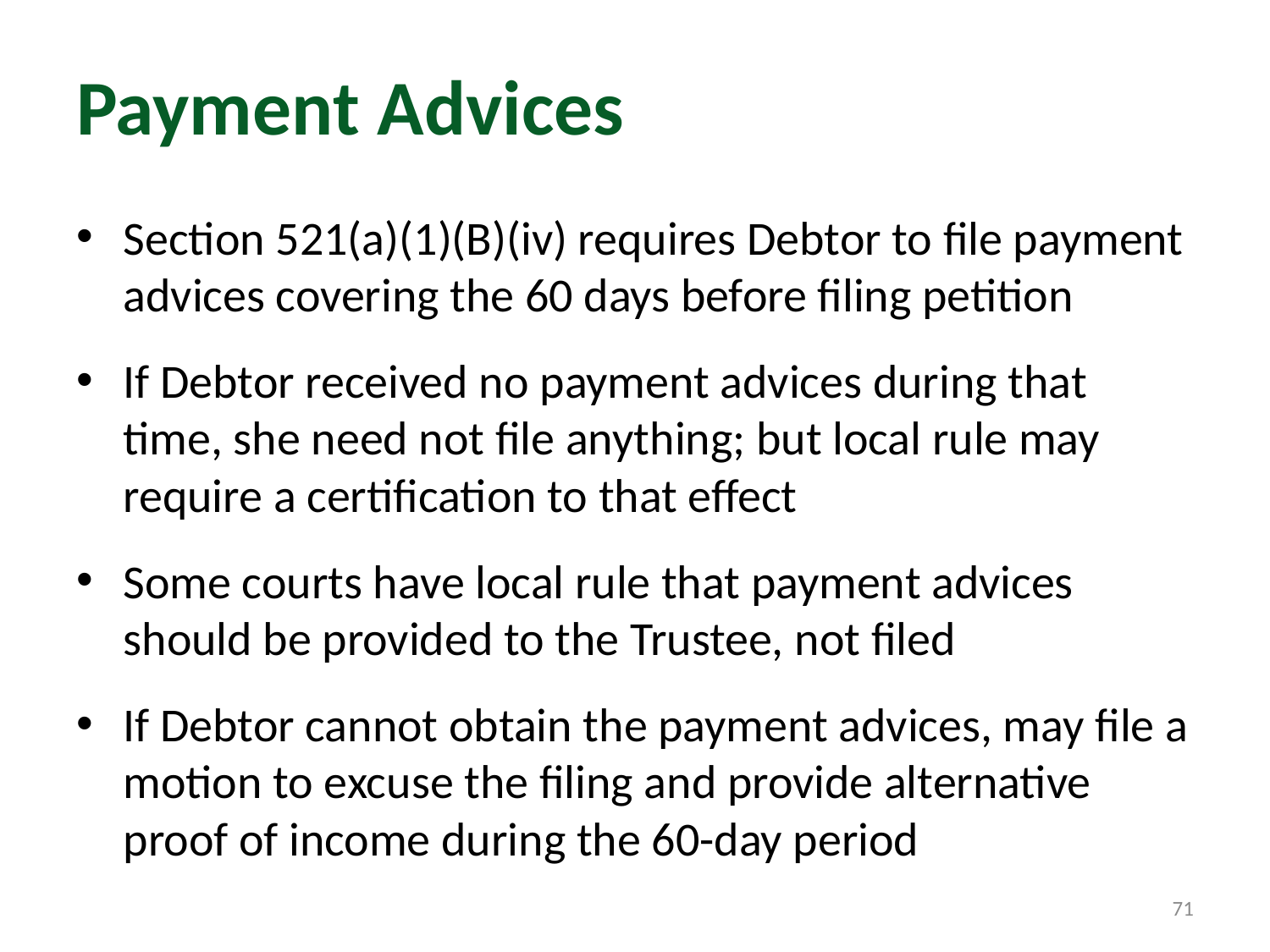

# Payment Advices
Section 521(a)(1)(B)(iv) requires Debtor to file payment advices covering the 60 days before filing petition
If Debtor received no payment advices during that time, she need not file anything; but local rule may require a certification to that effect
Some courts have local rule that payment advices should be provided to the Trustee, not filed
If Debtor cannot obtain the payment advices, may file a motion to excuse the filing and provide alternative proof of income during the 60-day period
71